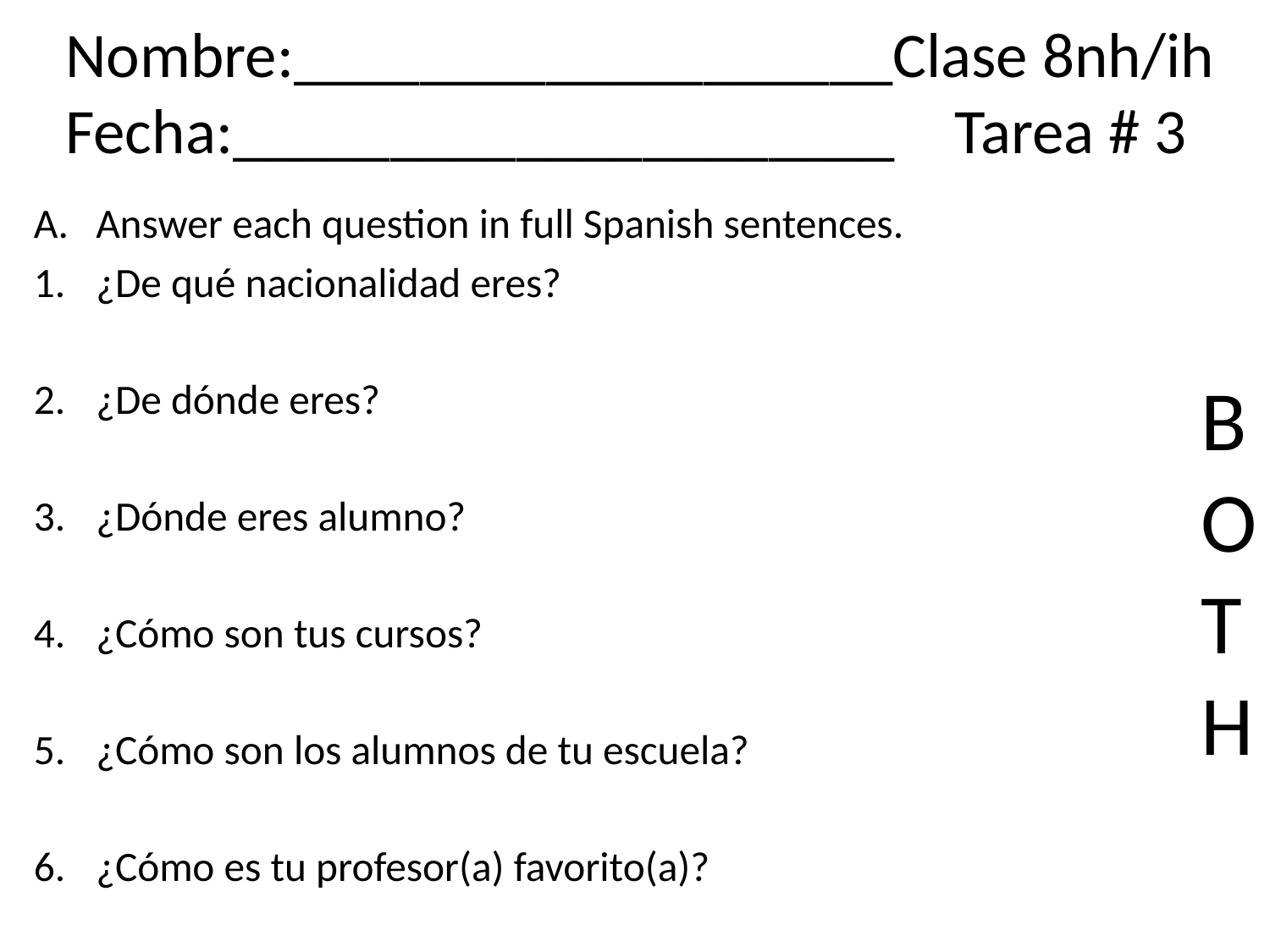

# Nombre:___________________Clase 8nh/ih Fecha:_____________________	Tarea # 3
Answer each question in full Spanish sentences.
¿De qué nacionalidad eres?

¿De dónde eres?

¿Dónde eres alumno?

¿Cómo son tus cursos?

¿Cómo son los alumnos de tu escuela?

¿Cómo es tu profesor(a) favorito(a)?

B
O
T
H